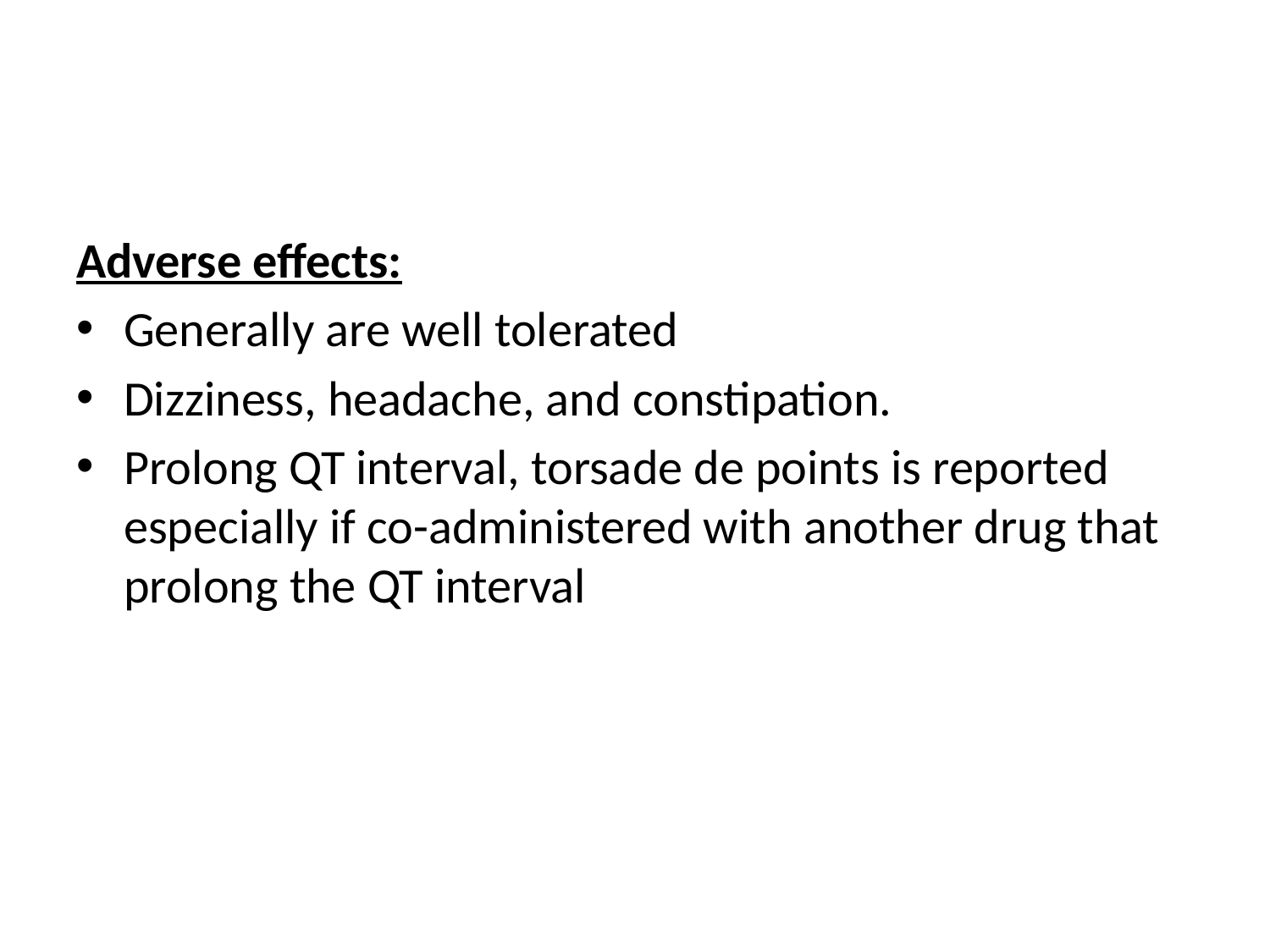

#
Adverse effects:
Generally are well tolerated
Dizziness, headache, and constipation.
Prolong QT interval, torsade de points is reported especially if co-administered with another drug that prolong the QT interval